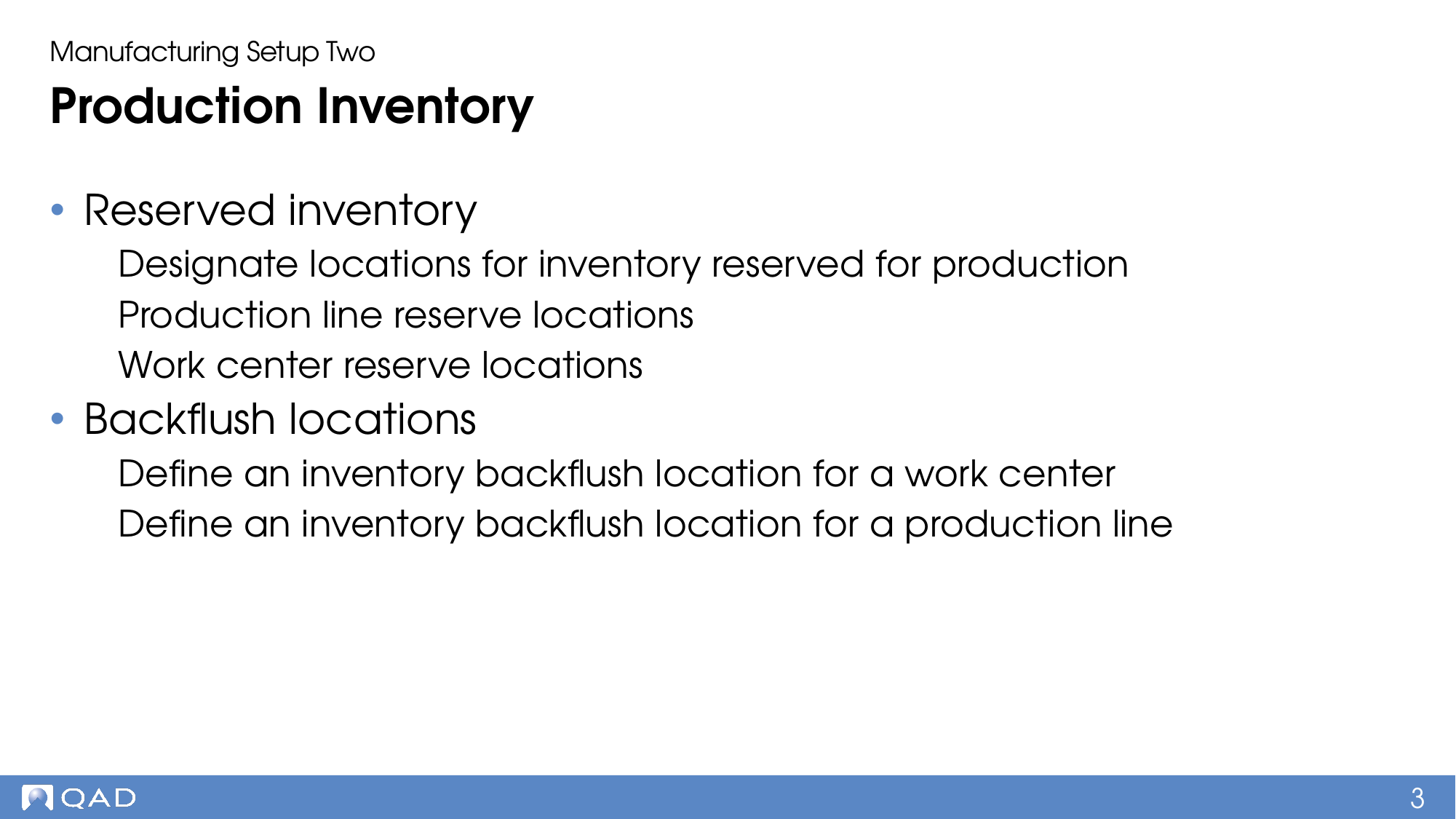

Manufacturing Setup Two
# Production Inventory
Reserved inventory
Designate locations for inventory reserved for production
Production line reserve locations
Work center reserve locations
Backflush locations
Define an inventory backflush location for a work center
Define an inventory backflush location for a production line

3